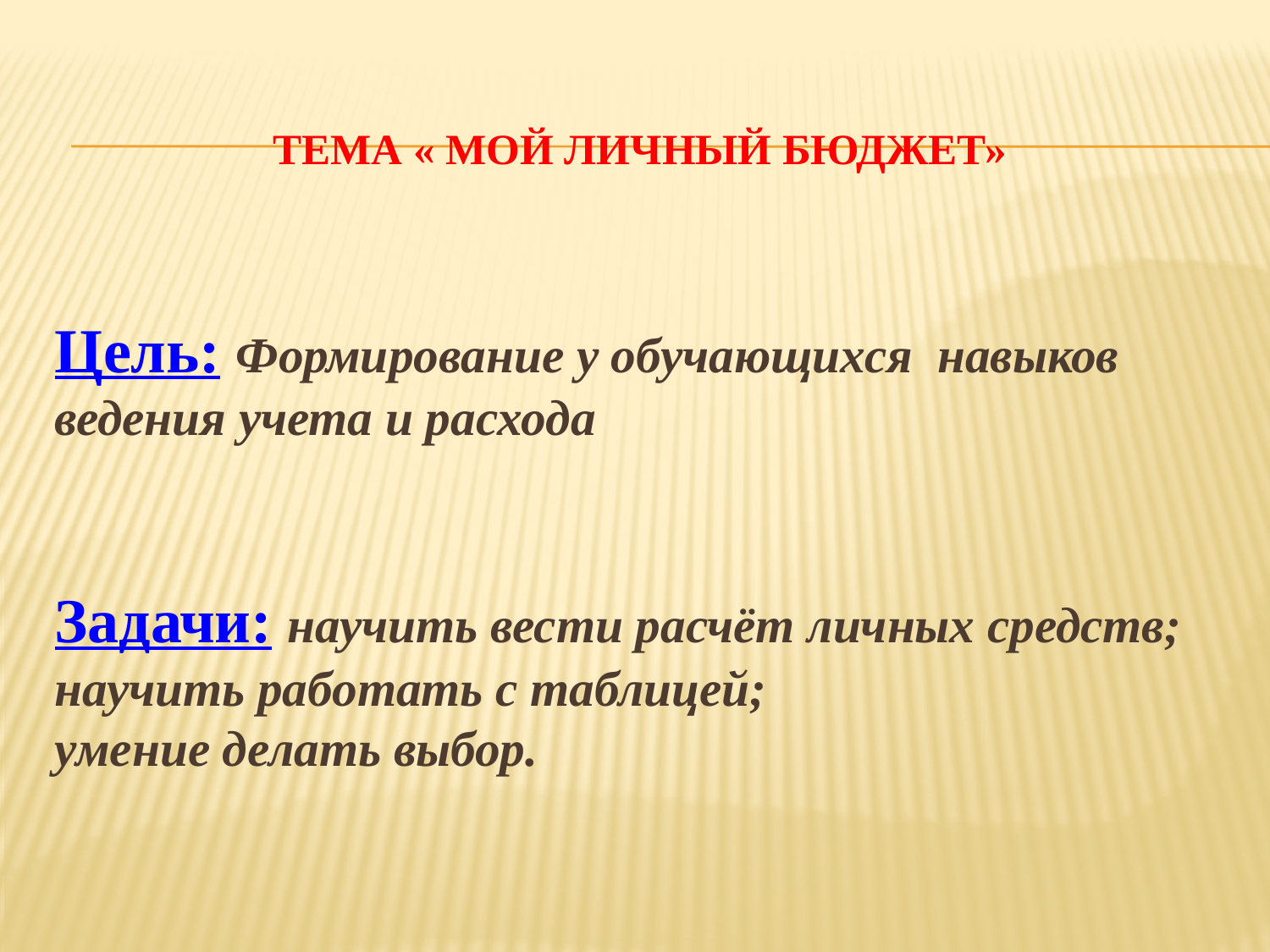

# тема « Мой личный бюджет»

Цель: Формирование у обучающихся  навыков ведения учета и расхода
Задачи: научить вести расчёт личных средств;
научить работать с таблицей;
умение делать выбор.